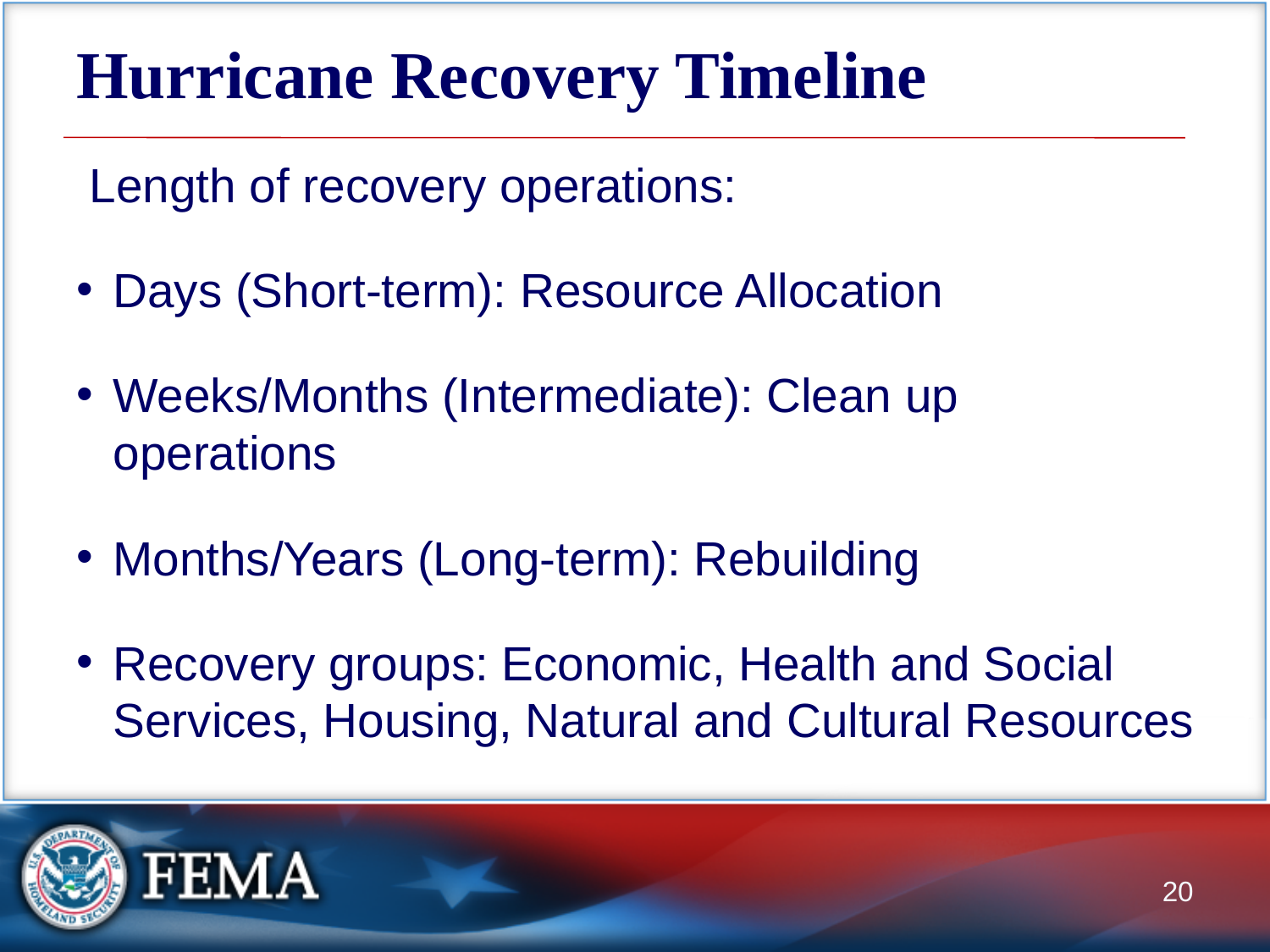

# Hurricane Recovery Timeline
 Length of recovery operations:
Days (Short-term): Resource Allocation
Weeks/Months (Intermediate): Clean up operations
Months/Years (Long-term): Rebuilding
Recovery groups: Economic, Health and Social Services, Housing, Natural and Cultural Resources
20